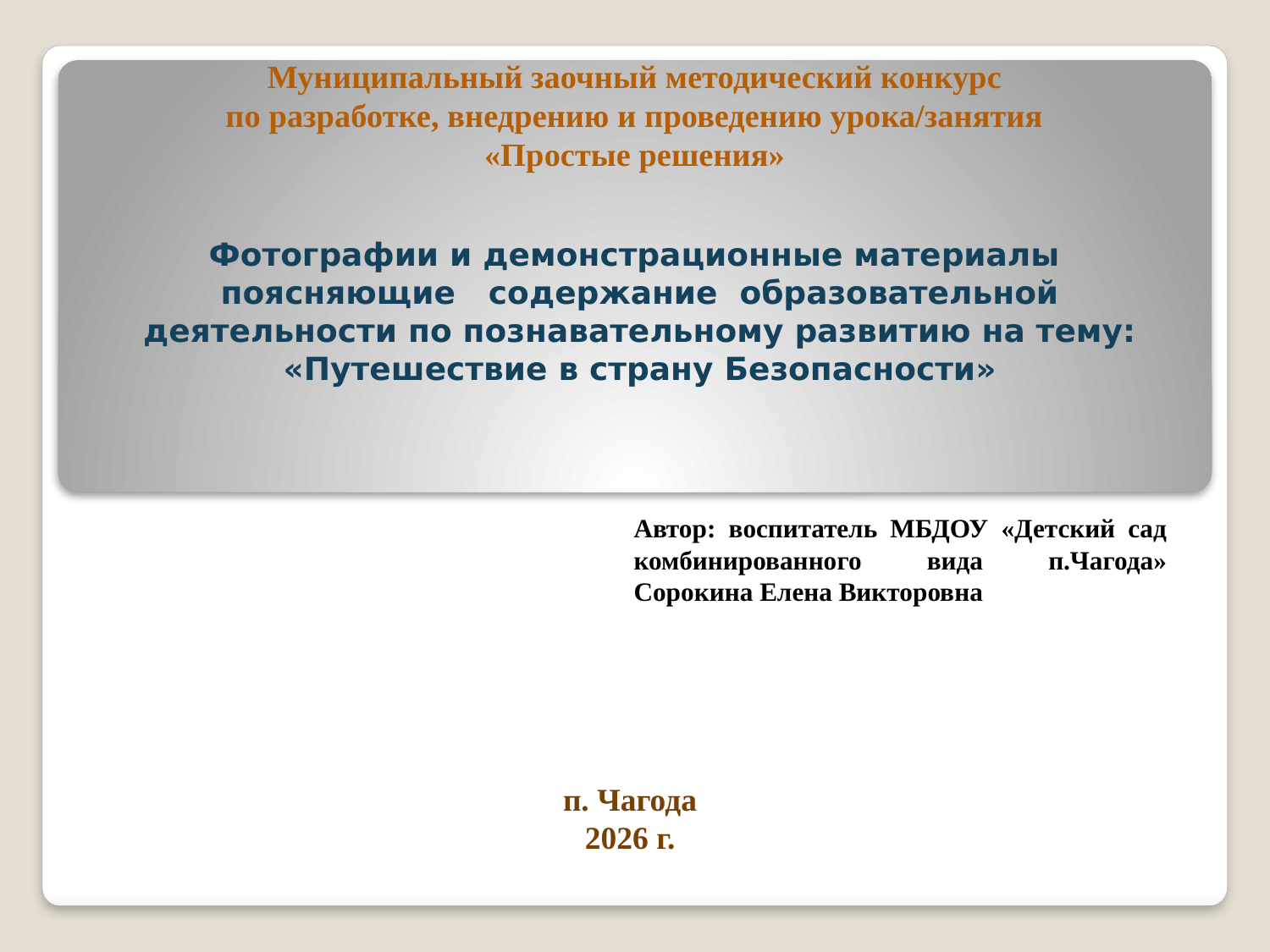

# Муниципальный заочный методический конкурс по разработке, внедрению и проведению урока/занятия «Простые решения»
Фотографии и демонстрационные материалы  поясняющие   содержание  образовательной деятельности по познавательному развитию на тему: «Путешествие в страну Безопасности»
Автор: воспитатель МБДОУ «Детский сад комбинированного вида п.Чагода» Сорокина Елена Викторовна
п. Чагода
2026 г.